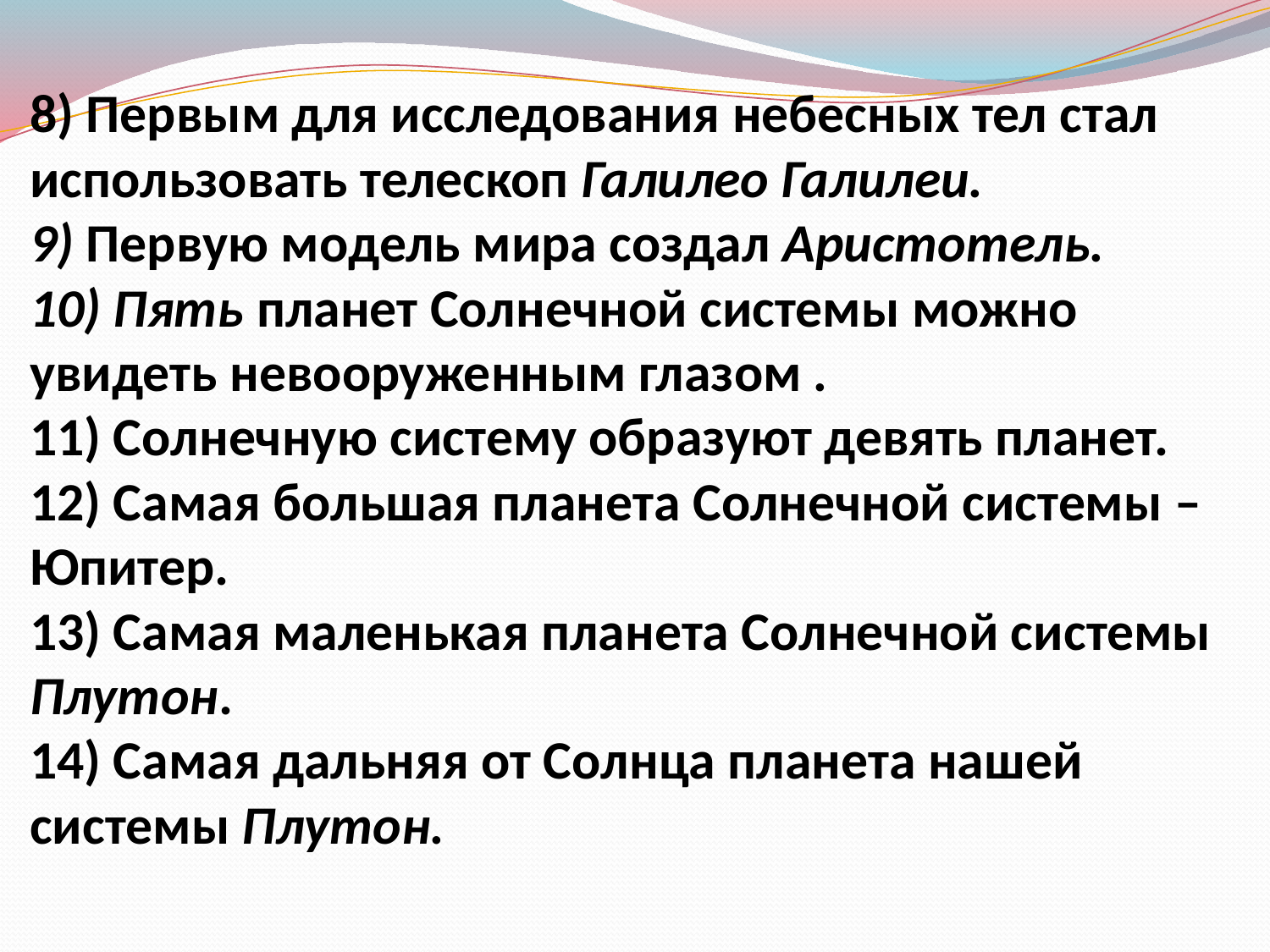

# 8) Первым для исследования небесных тел стал использовать телескоп Галилео Галилеи. 9) Первую модель мира создал Аристотель. 10) Пять планет Солнечной системы можно увидеть невооруженным глазом . 11) Солнечную систему образуют девять планет. 12) Самая большая планета Солнечной системы – Юпитер. 13) Самая маленькая планета Солнечной системы Плутон. 14) Самая дальняя от Солнца планета нашей системы Плутон.